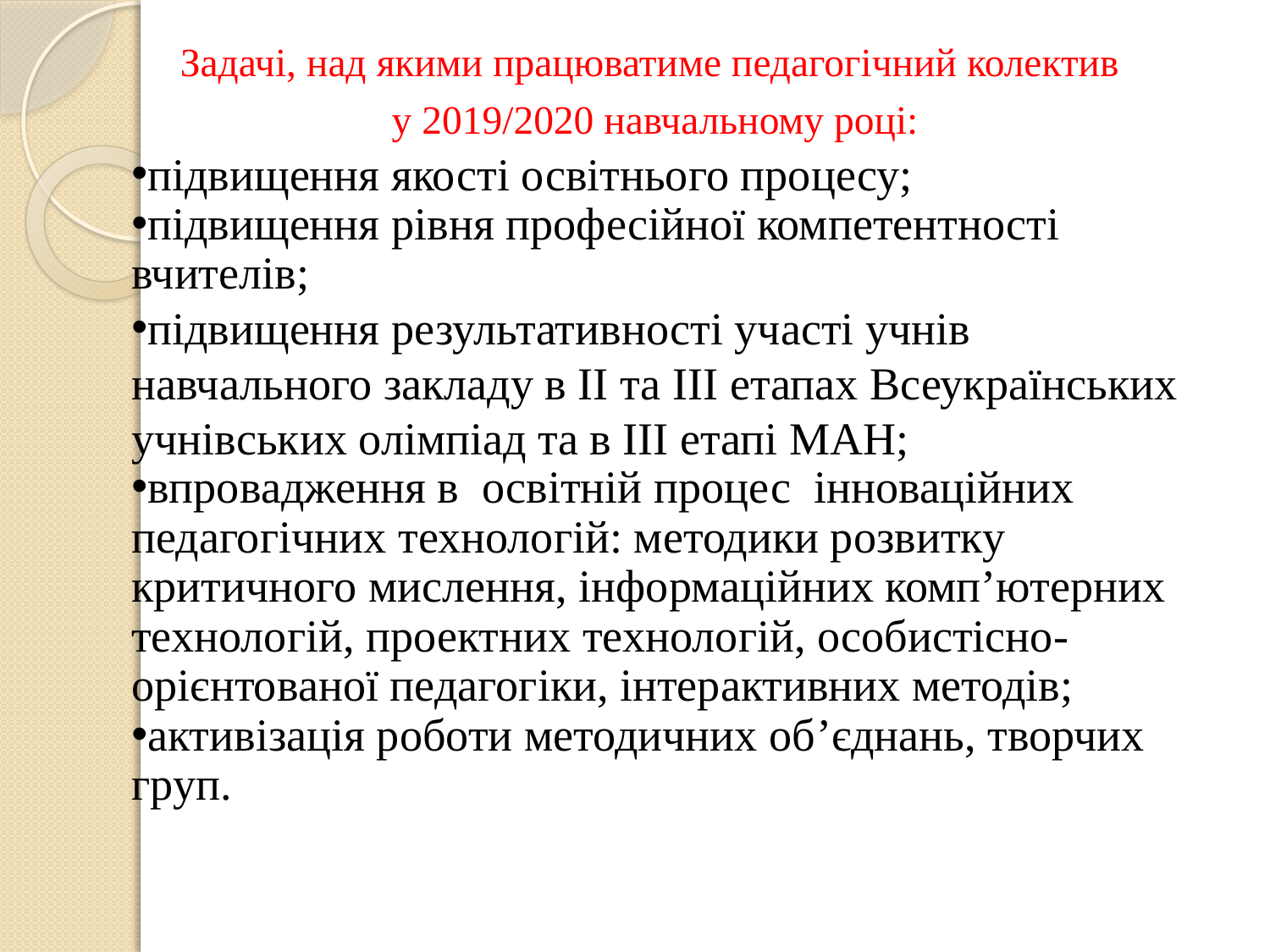

Задачі, над якими працюватиме педагогічний колектив
у 2019/2020 навчальному році:

підвищення якості освітнього процесу;
підвищення рівня професійної компетентності вчителів;
підвищення результативності участі учнів навчального закладу в ІІ та III етапах Всеукраїнських учнівських олімпіад та в ІІІ етапі МАН;
впровадження в  освітній процес  інноваційних педагогічних технологій: методики розвитку критичного мислення, інформаційних комп’ютерних технологій, проектних технологій, особистісно-орієнтованої педагогіки, інтерактивних методів;
активізація роботи методичних об’єднань, творчих груп.